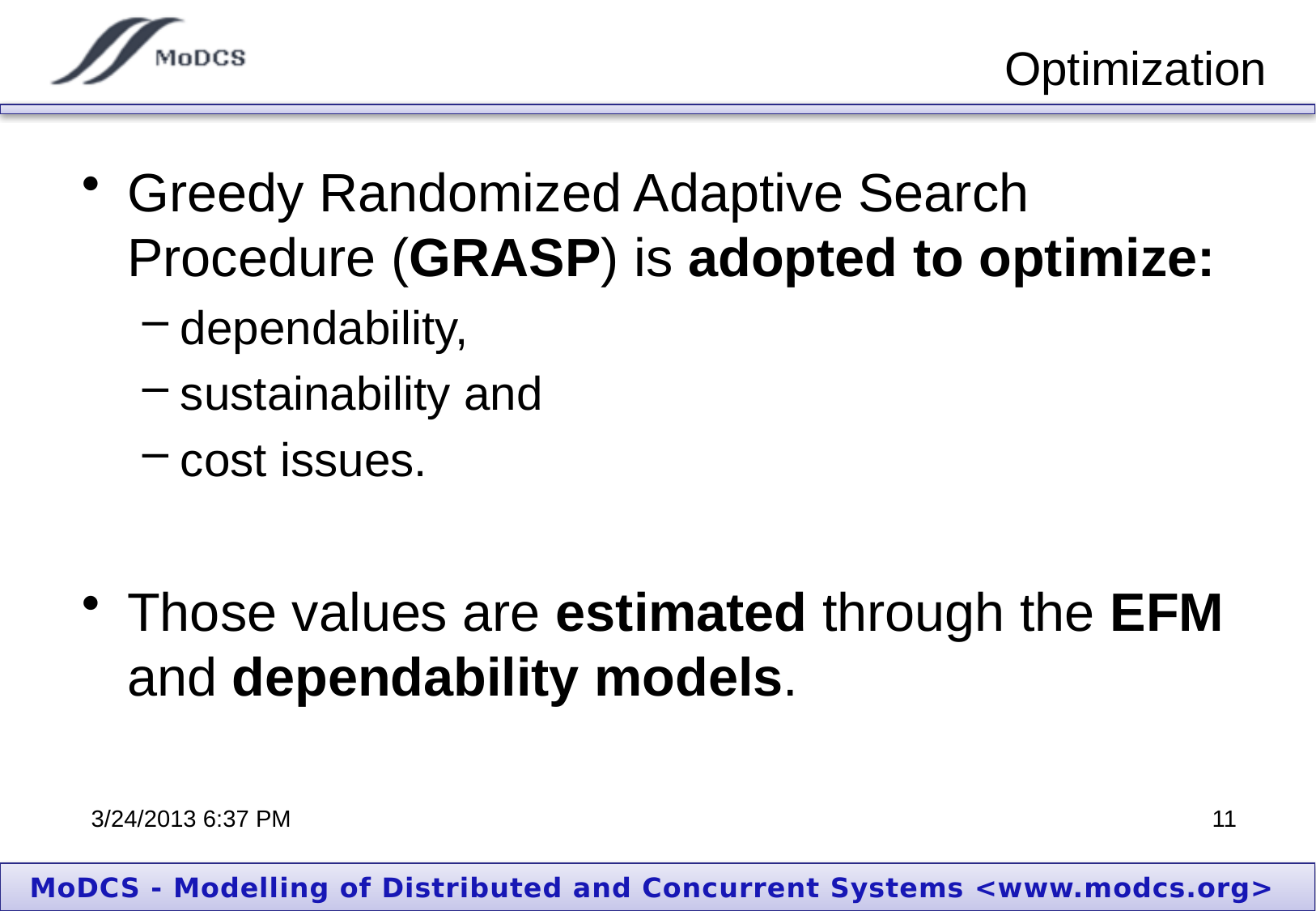

# Optimization
Greedy Randomized Adaptive Search Procedure (GRASP) is adopted to optimize:
dependability,
sustainability and
cost issues.

Those values are estimated through the EFM and dependability models.

3/24/2013 6:37 PM

11